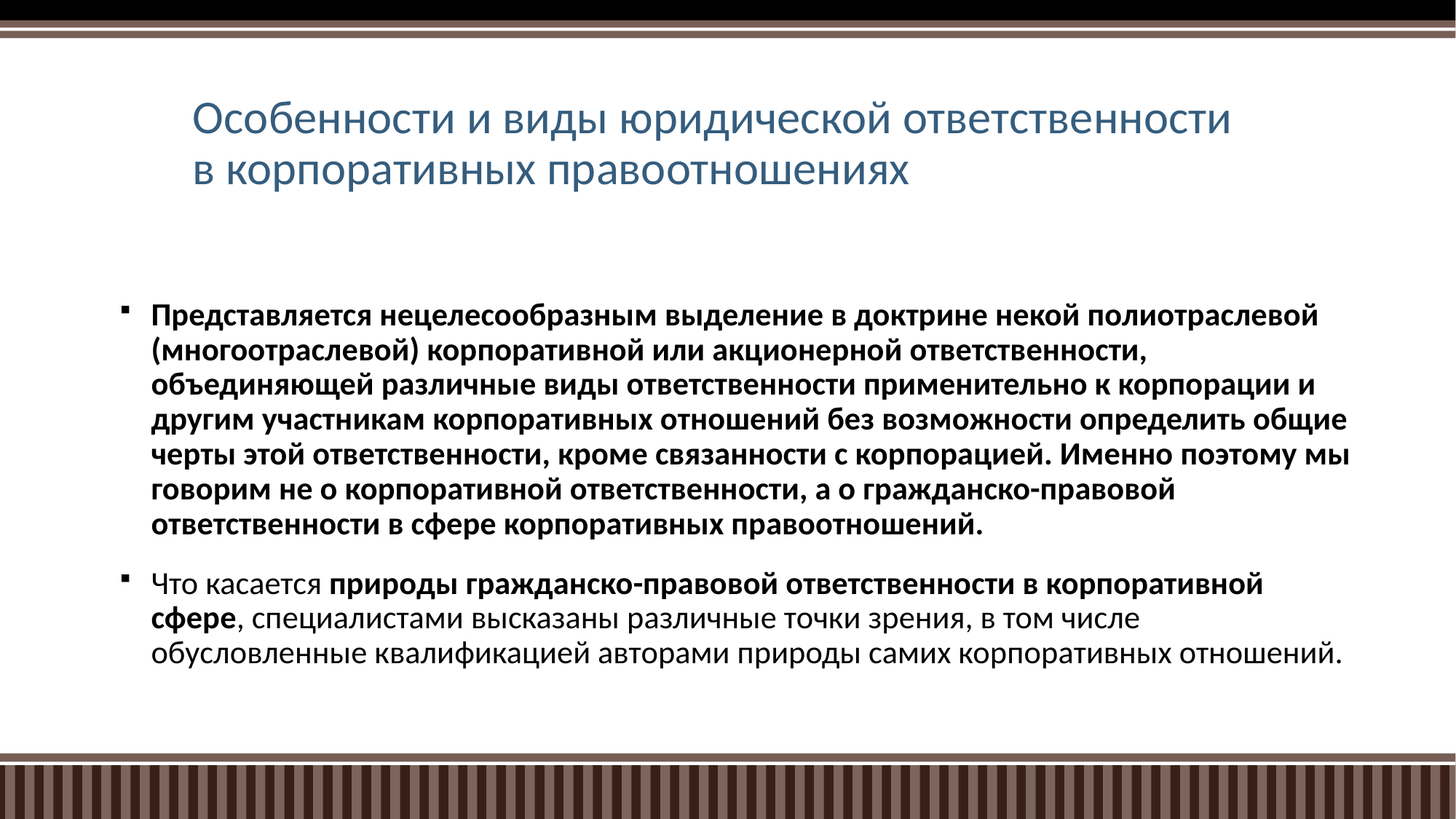

# Особенности и виды юридической ответственности в корпоративных правоотношениях

Представляется нецелесообразным выделение в доктрине некой полиотраслевой (многоотраслевой) корпоративной или акционерной ответственности, объединяющей различные виды ответственности применительно к корпорации и другим участникам корпоративных отношений без возможности определить общие черты этой ответственности, кроме связанности с корпорацией. Именно поэтому мы говорим не о корпоративной ответственности, а о гражданско-правовой ответственности в сфере корпоративных правоотношений.
Что касается природы гражданско-правовой ответственности в корпоративной сфере, специалистами высказаны различные точки зрения, в том числе обусловленные квалификацией авторами природы самих корпоративных отношений.